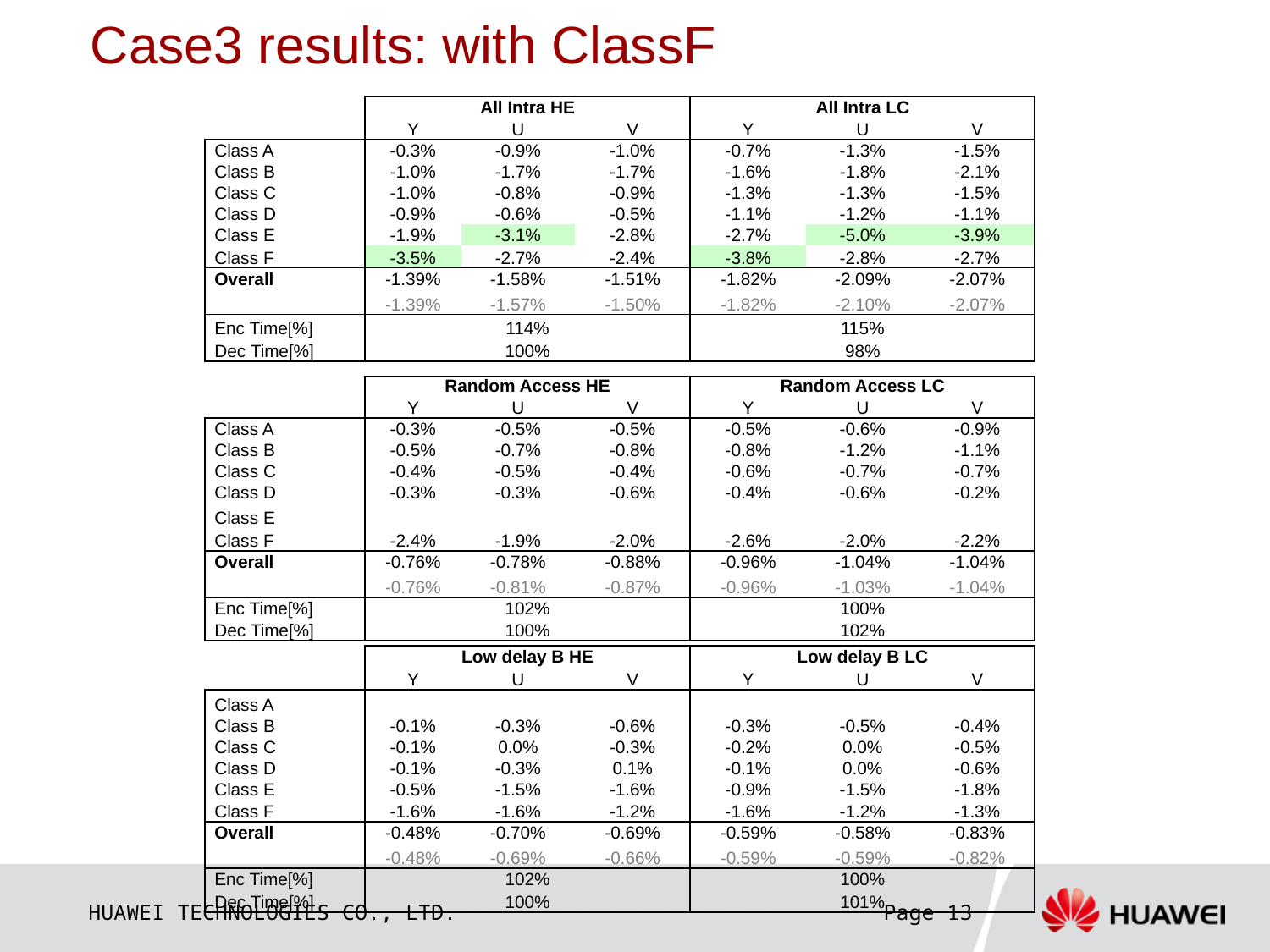

# Case3 results: with ClassF
|  | All Intra HE |  |  | All Intra LC |  |  |
| --- | --- | --- | --- | --- | --- | --- |
|  | Y | U | V | Y | U | V |
| Class A | -0.3% | -0.9% | -1.0% | -0.7% | -1.3% | -1.5% |
| Class B | -1.0% | -1.7% | -1.7% | -1.6% | -1.8% | -2.1% |
| Class C | -1.0% | -0.8% | -0.9% | -1.3% | -1.3% | -1.5% |
| Class D | -0.9% | -0.6% | -0.5% | -1.1% | -1.2% | -1.1% |
| Class E | -1.9% | -3.1% | -2.8% | -2.7% | -5.0% | -3.9% |
| Class F | -3.5% | -2.7% | -2.4% | -3.8% | -2.8% | -2.7% |
| Overall | -1.39% | -1.58% | -1.51% | -1.82% | -2.09% | -2.07% |
|  | -1.39% | -1.57% | -1.50% | -1.82% | -2.10% | -2.07% |
| Enc Time[%] | 114% |  |  | 115% |  |  |
| Dec Time[%] | 100% |  |  | 98% |  |  |
|  | Random Access HE |  |  | Random Access LC |  |  |
| --- | --- | --- | --- | --- | --- | --- |
|  | Y | U | V | Y | U | V |
| Class A | -0.3% | -0.5% | -0.5% | -0.5% | -0.6% | -0.9% |
| Class B | -0.5% | -0.7% | -0.8% | -0.8% | -1.2% | -1.1% |
| Class C | -0.4% | -0.5% | -0.4% | -0.6% | -0.7% | -0.7% |
| Class D | -0.3% | -0.3% | -0.6% | -0.4% | -0.6% | -0.2% |
| Class E |  |  |  |  |  |  |
| Class F | -2.4% | -1.9% | -2.0% | -2.6% | -2.0% | -2.2% |
| Overall | -0.76% | -0.78% | -0.88% | -0.96% | -1.04% | -1.04% |
|  | -0.76% | -0.81% | -0.87% | -0.96% | -1.03% | -1.04% |
| Enc Time[%] | 102% |  |  | 100% |  |  |
| Dec Time[%] | 100% |  |  | 102% |  |  |
|  | Low delay B HE |  |  | Low delay B LC |  |  |
| --- | --- | --- | --- | --- | --- | --- |
|  | Y | U | V | Y | U | V |
| Class A |  |  |  |  |  |  |
| Class B | -0.1% | -0.3% | -0.6% | -0.3% | -0.5% | -0.4% |
| Class C | -0.1% | 0.0% | -0.3% | -0.2% | 0.0% | -0.5% |
| Class D | -0.1% | -0.3% | 0.1% | -0.1% | 0.0% | -0.6% |
| Class E | -0.5% | -1.5% | -1.6% | -0.9% | -1.5% | -1.8% |
| Class F | -1.6% | -1.6% | -1.2% | -1.6% | -1.2% | -1.3% |
| Overall | -0.48% | -0.70% | -0.69% | -0.59% | -0.58% | -0.83% |
|  | -0.48% | -0.69% | -0.66% | -0.59% | -0.59% | -0.82% |
| Enc Time[%] | 102% |  |  | 100% |  |  |
| Dec Time[%] | 100% |  |  | 101% |  |  |
Page 13